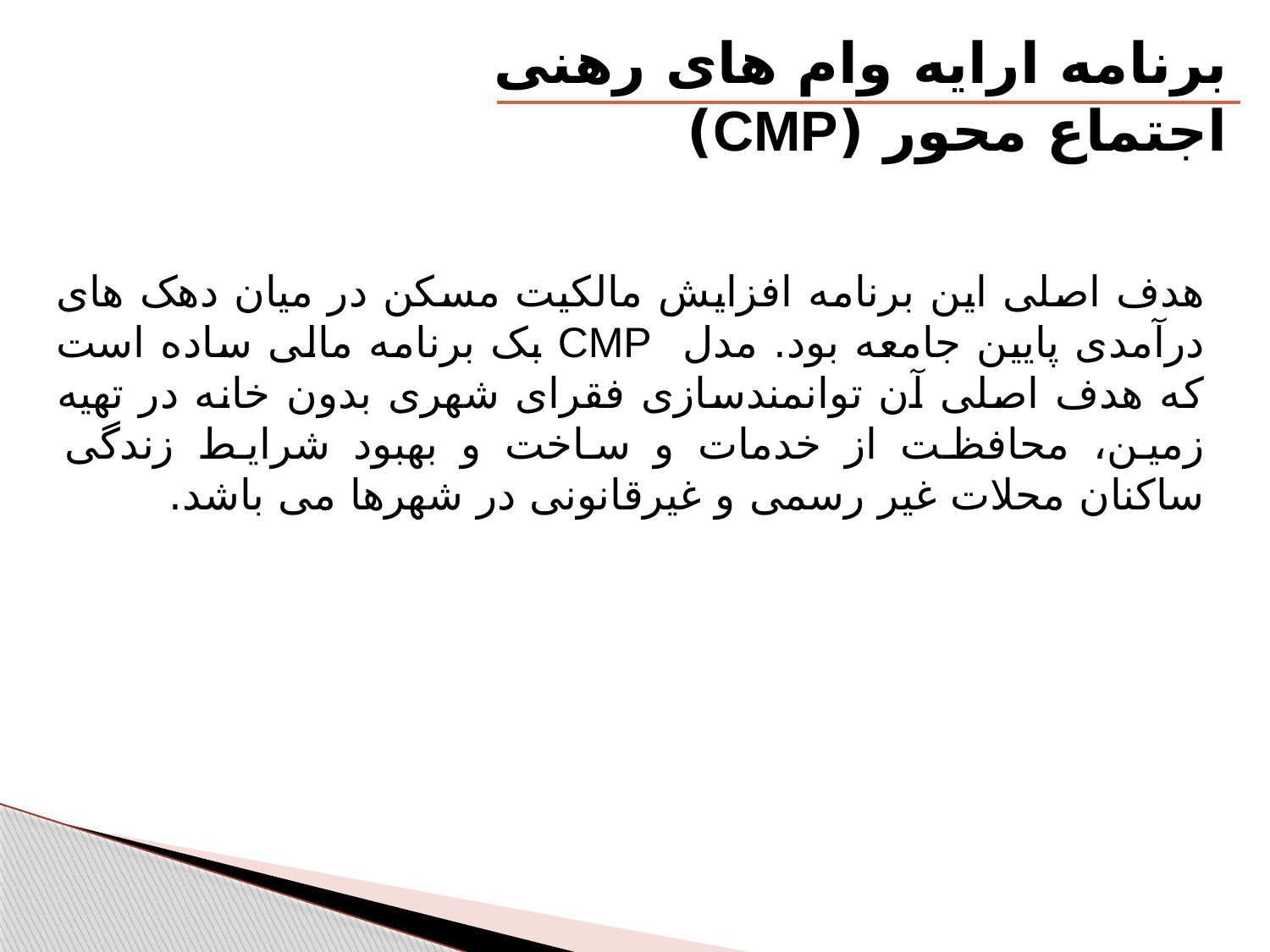

برنامه ارایه وام های رهنی اجتماع محور (CMP)
	هدف اصلی این برنامه افزایش مالکیت مسکن در میان دهک های درآمدی پایین جامعه بود. مدل  CMP بک برنامه مالی ساده است که هدف اصلی آن توانمندسازی فقرای شهری بدون خانه در تهیه زمین، محافظت از خدمات و ساخت و بهبود شرایط زندگی ساکنان محلات غیر رسمی و غیرقانونی در شهرها می باشد.